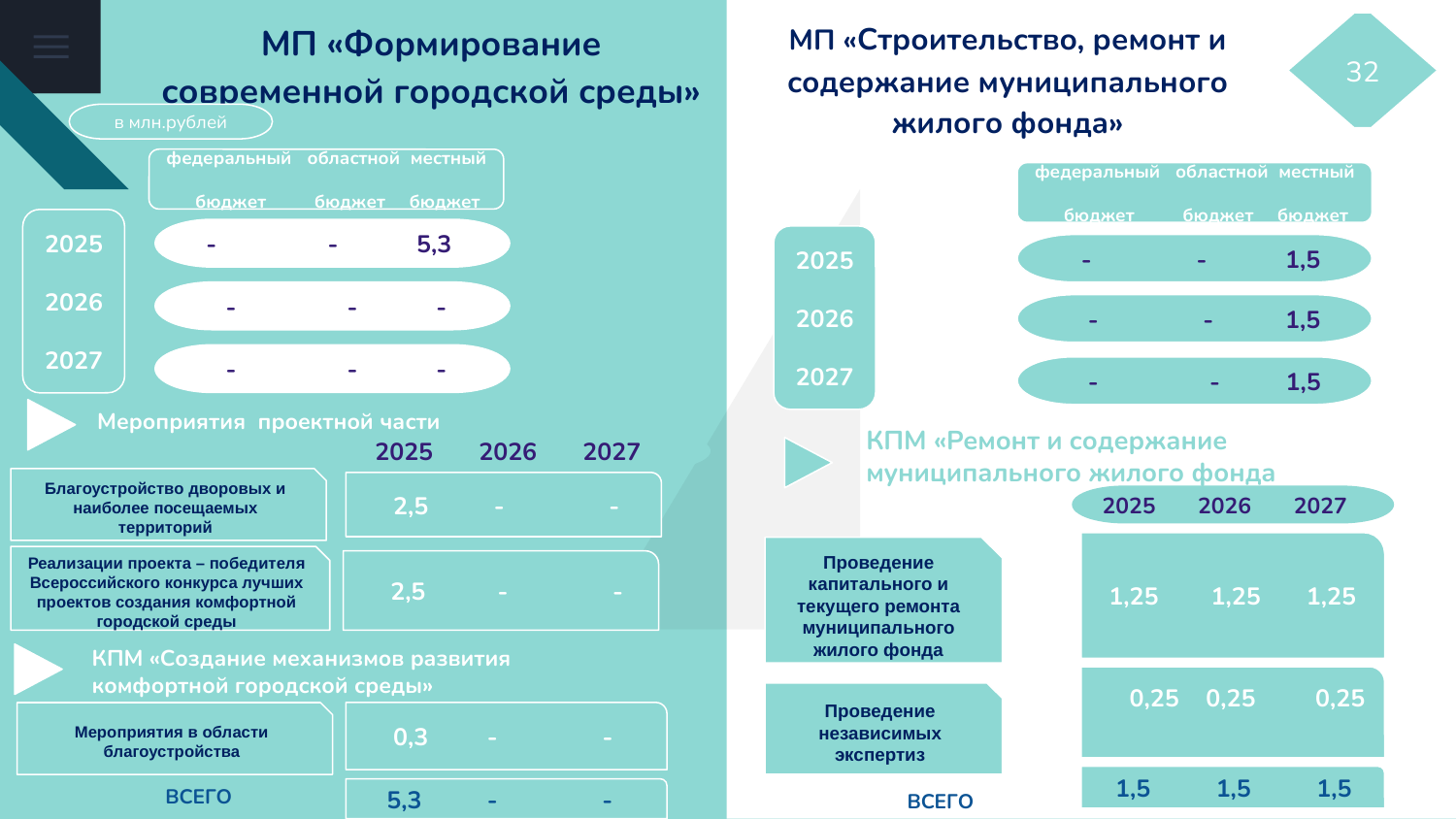

МП «Формирование современной городской среды»

МП «Строительство, ремонт и содержание муниципального жилого фонда»
32
в млн.рублей
федеральный   областной  местный
      бюджет          бюджет     бюджет
федеральный   областной  местный
      бюджет          бюджет     бюджет

2025

2026

2027
   -                 -            5,3
2025

2026

2027
     -                -            1,5

      -                 -            -

      -                -           1,5

      -                 -            -

      -                 -          1,5

Мероприятия  проектной части

КПМ «Ремонт и содержание муниципального жилого фонда
2025       2026       2027

Благоустройство дворовых и наиболее посещаемых территорий

     2,5          -                -
2025       2026       2027
  1,25        1,25       1,25
Проведение капитального и текущего ремонта муниципального жилого фонда
Реализации проекта – победителя Всероссийского конкурса лучших проектов создания комфортной городской среды
     2,5           -                -
КПМ «Создание механизмов развития комфортной городской среды»

     0,25    0,25         0,25
Проведение независимых экспертиз
     0,3         -                -

Мероприятия в области благоустройства

   1,5          1,5          1,5
ВСЕГО
ВСЕГО
    5,3          -                -